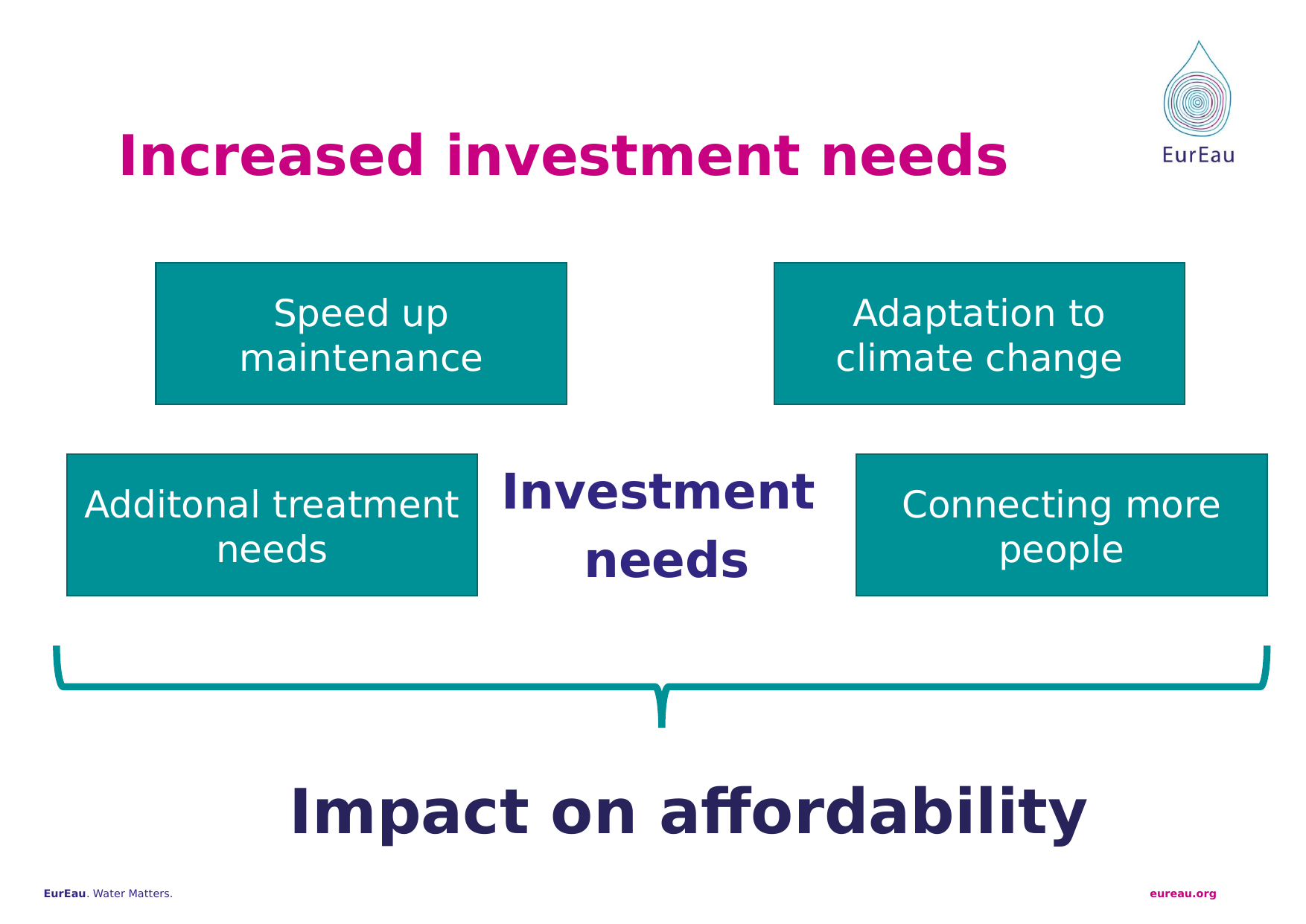

Increased investment needs
Speed up maintenance
Adaptation to climate change
Additonal treatment needs
Investment
needs
Connecting more people
Impact on affordability